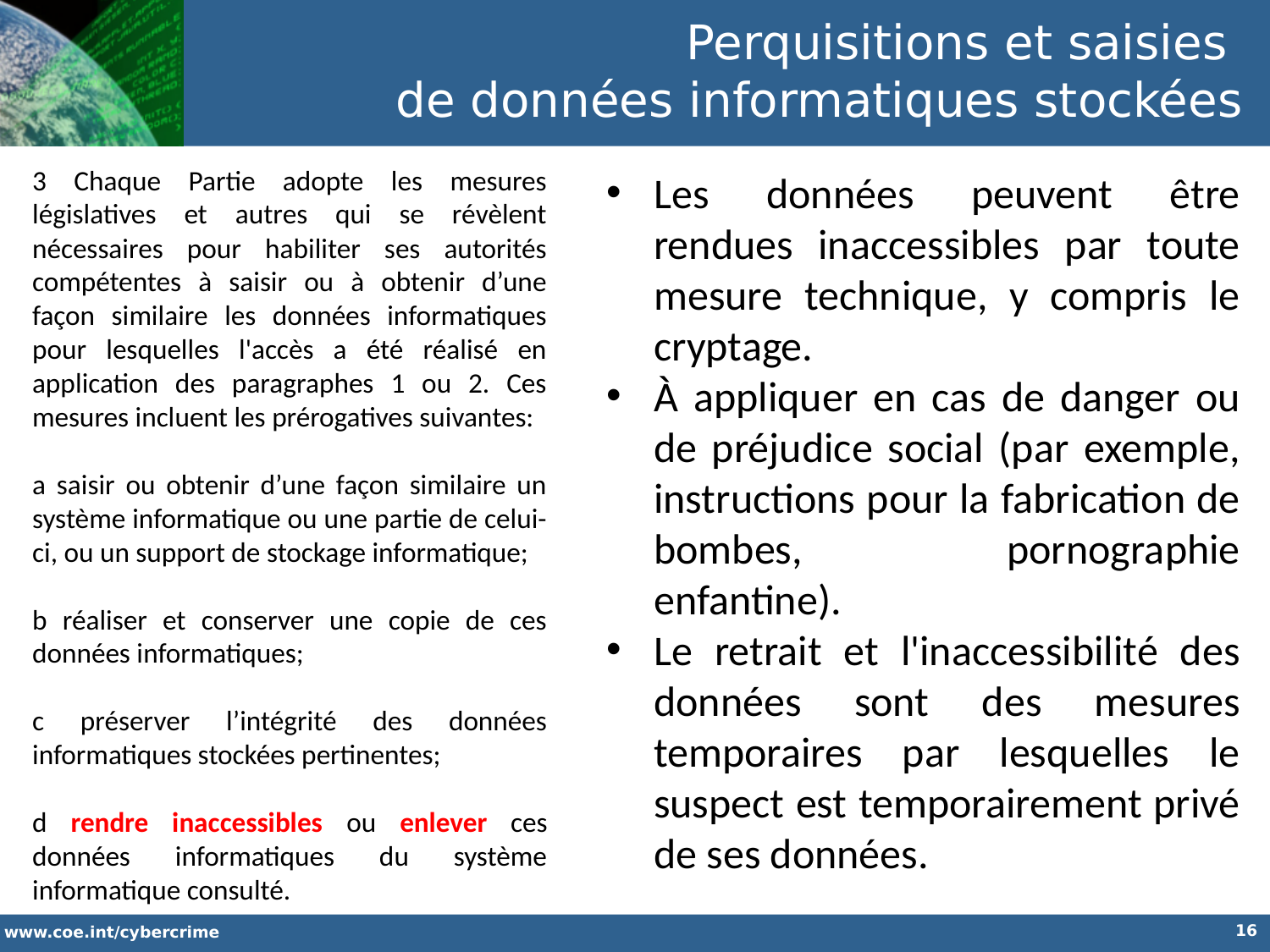

Perquisitions et saisies
de données informatiques stockées
3 Chaque Partie adopte les mesures législatives et autres qui se révèlent nécessaires pour habiliter ses autorités compétentes à saisir ou à obtenir d’une façon similaire les données informatiques pour lesquelles l'accès a été réalisé en application des paragraphes 1 ou 2. Ces mesures incluent les prérogatives suivantes:

a saisir ou obtenir d’une façon similaire un système informatique ou une partie de celui-ci, ou un support de stockage informatique;

b réaliser et conserver une copie de ces données informatiques;

c préserver l’intégrité des données informatiques stockées pertinentes;

d rendre inaccessibles ou enlever ces données informatiques du système informatique consulté.
Les données peuvent être rendues inaccessibles par toute mesure technique, y compris le cryptage.
À appliquer en cas de danger ou de préjudice social (par exemple, instructions pour la fabrication de bombes, pornographie enfantine).
Le retrait et l'inaccessibilité des données sont des mesures temporaires par lesquelles le suspect est temporairement privé de ses données.